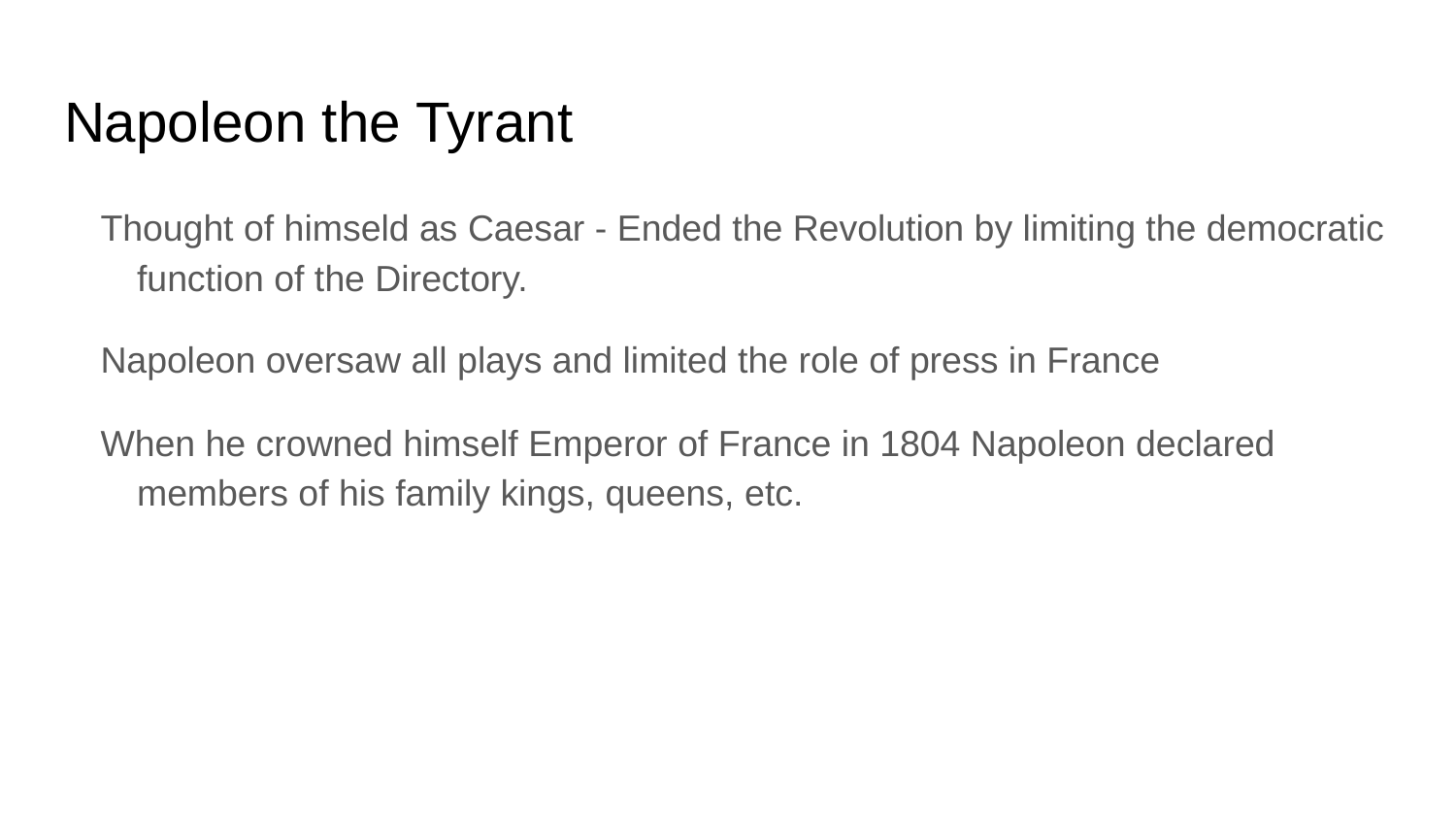

# Napoleon the Tyrant
Thought of himseld as Caesar - Ended the Revolution by limiting the democratic function of the Directory.
Napoleon oversaw all plays and limited the role of press in France
When he crowned himself Emperor of France in 1804 Napoleon declared members of his family kings, queens, etc.